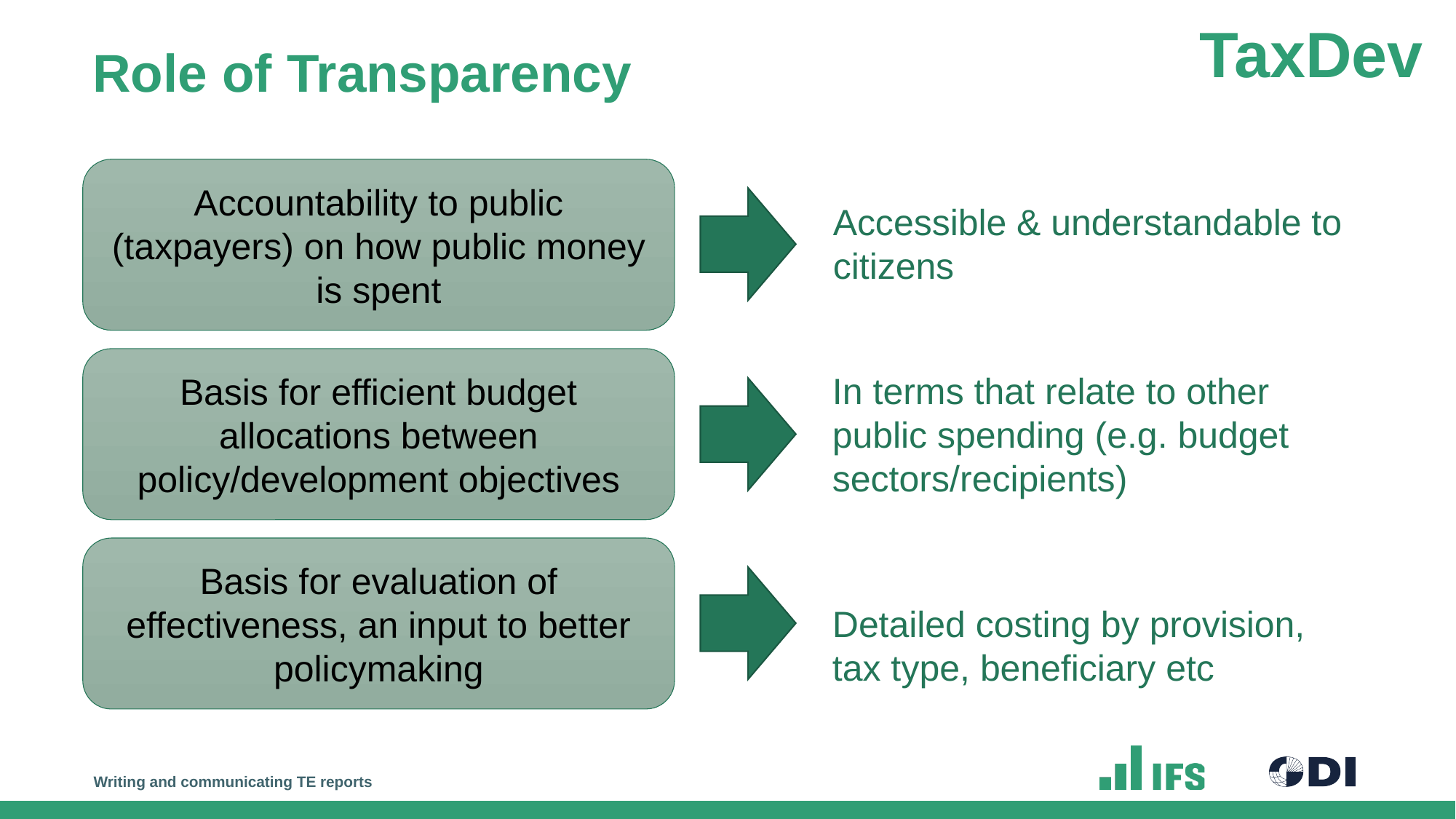

# Role of Transparency
Accountability to public (taxpayers) on how public money is spent

Accessible & understandable to citizens
Basis for efficient budget allocations between policy/development objectives
In terms that relate to other public spending (e.g. budget sectors/recipients)

Basis for evaluation of effectiveness, an input to better policymaking

Detailed costing by provision, tax type, beneficiary etc
Writing and communicating TE reports